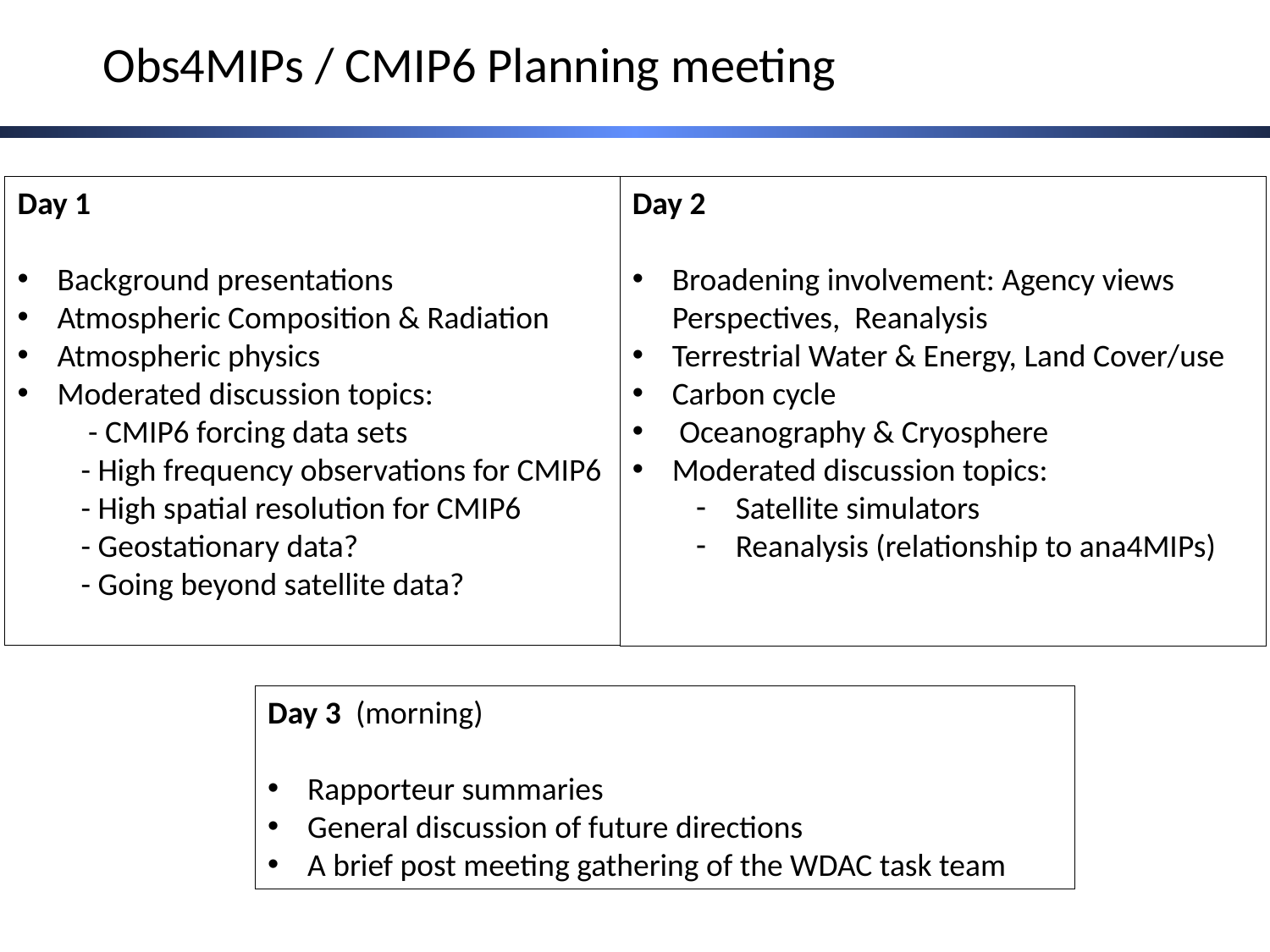

Obs4MIPs / CMIP6 Planning meeting
Day 1

Background presentations
Atmospheric Composition & Radiation
Atmospheric physics
Moderated discussion topics:
 - CMIP6 forcing data sets
- High frequency observations for CMIP6
- High spatial resolution for CMIP6
- Geostationary data?
- Going beyond satellite data?

Day 2

Broadening involvement: Agency views Perspectives,  Reanalysis
Terrestrial Water & Energy, Land Cover/use
Carbon cycle
 Oceanography & Cryosphere
Moderated discussion topics:
Satellite simulators
Reanalysis (relationship to ana4MIPs)

Day 3  (morning)

Rapporteur summaries
General discussion of future directions
A brief post meeting gathering of the WDAC task team